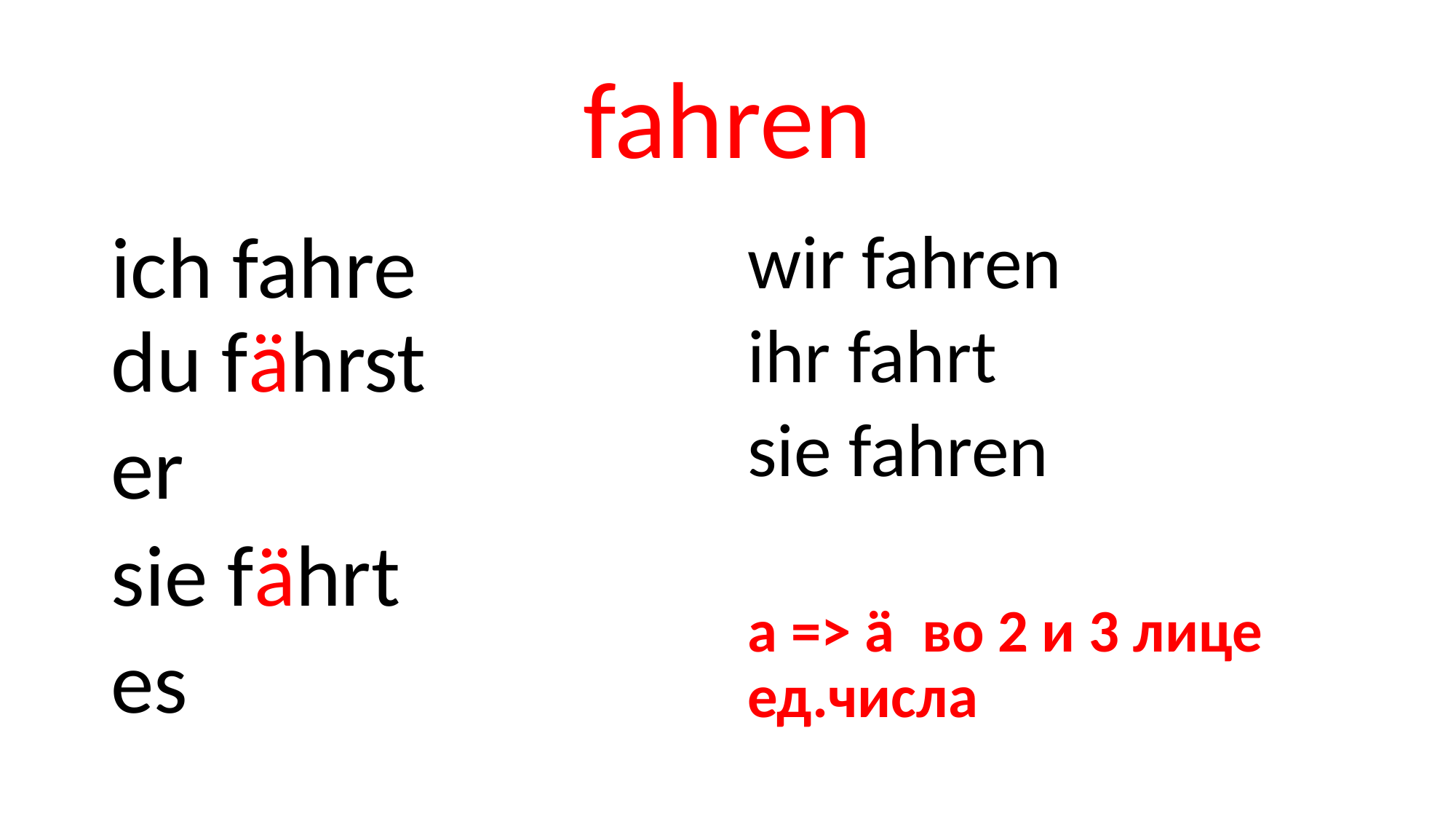

# fahren
ich fahre
du fährst
er
sie fährt
es
wir fahren
ihr fahrt
sie fahren

a => ä  во 2 и 3 лице ед.числа